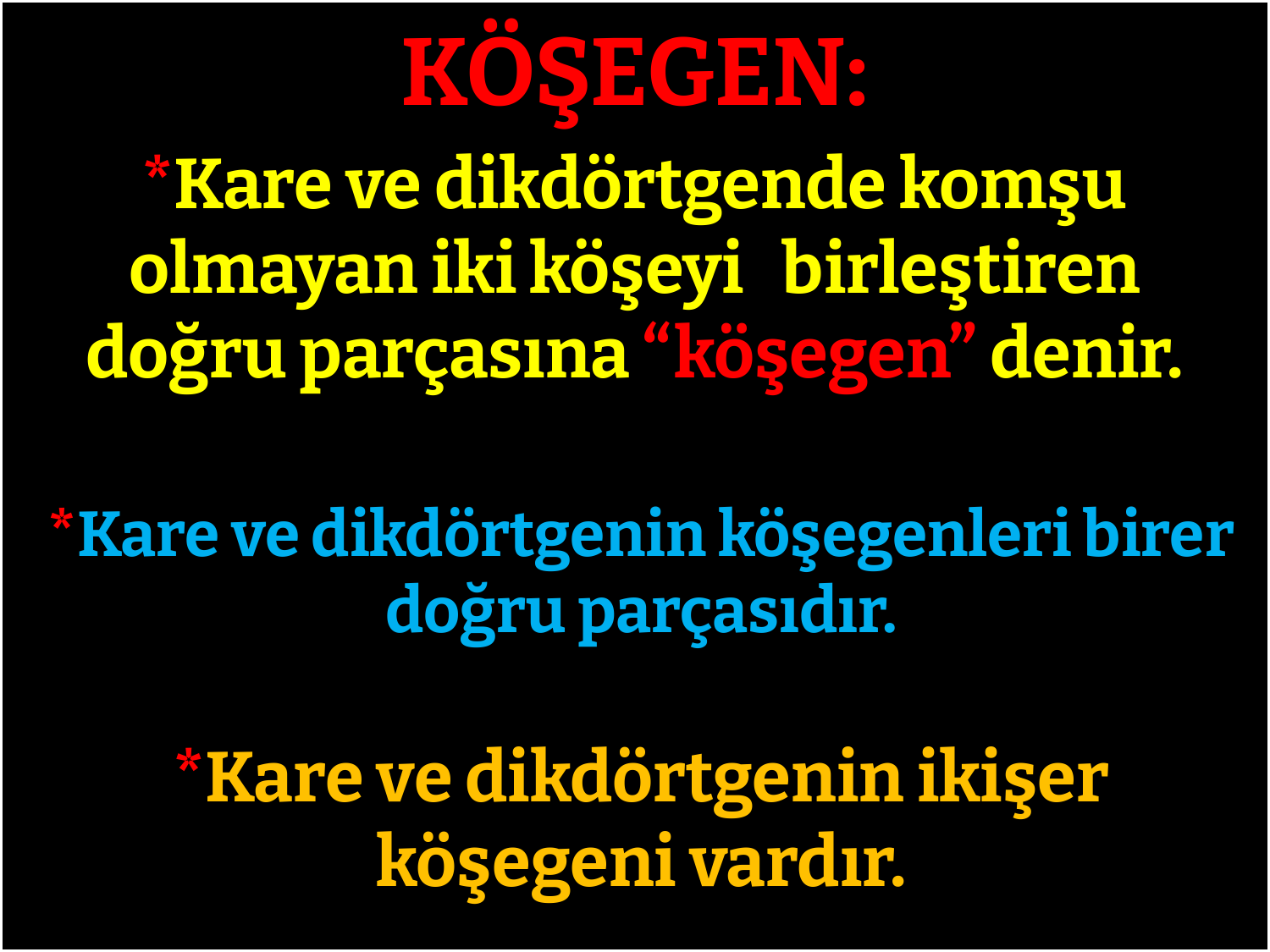

KÖŞEGEN:
*Kare ve dikdörtgende komşu olmayan iki köşeyi   birleştiren doğru parçasına “köşegen” denir.
#
*Kare ve dikdörtgenin köşegenleri birer doğru parçasıdır.
*Kare ve dikdörtgenin ikişer köşegeni vardır.